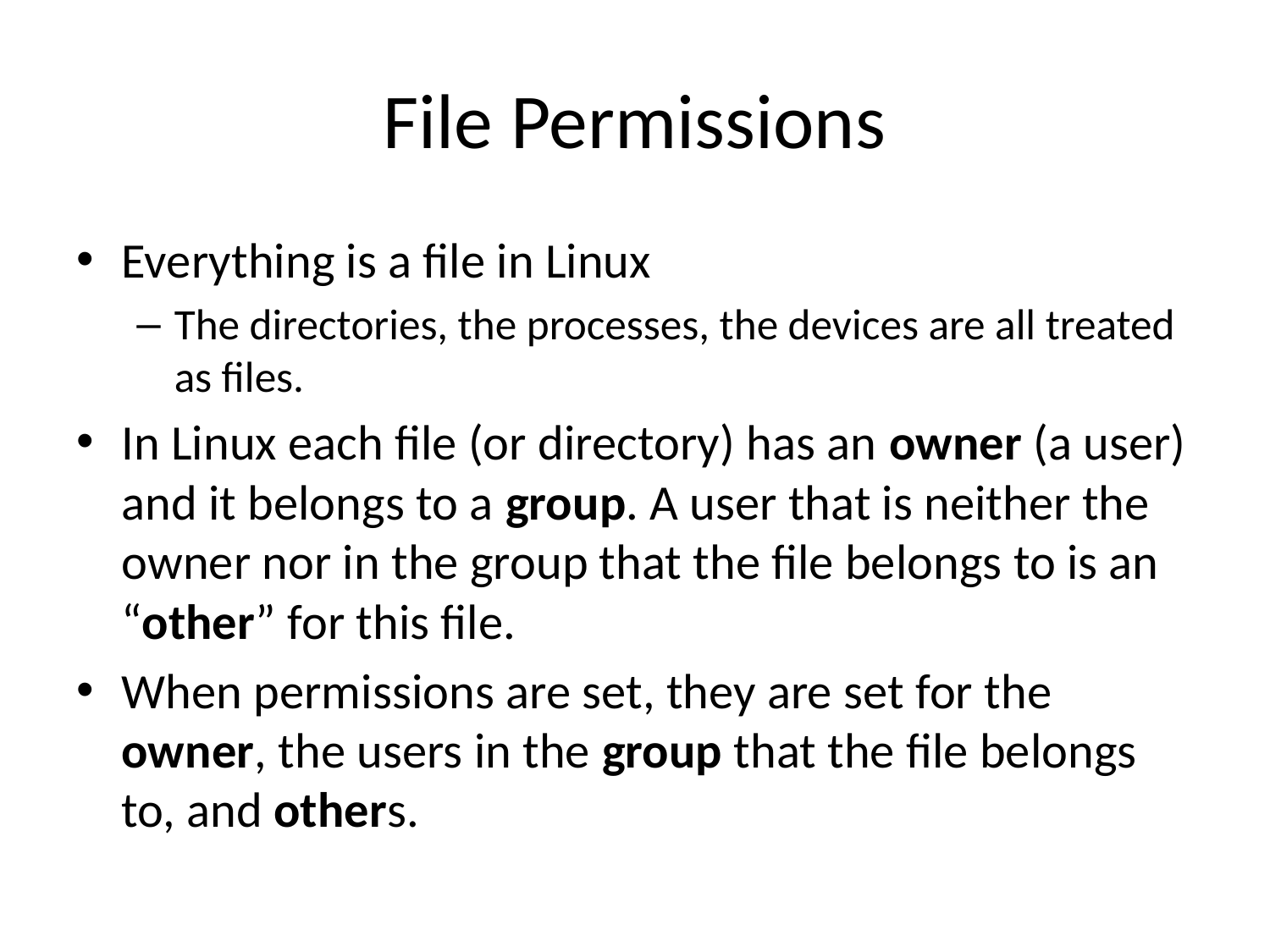

# File Permissions
Everything is a file in Linux
The directories, the processes, the devices are all treated as files.
In Linux each file (or directory) has an owner (a user) and it belongs to a group. A user that is neither the owner nor in the group that the file belongs to is an “other” for this file.
When permissions are set, they are set for the owner, the users in the group that the file belongs to, and others.